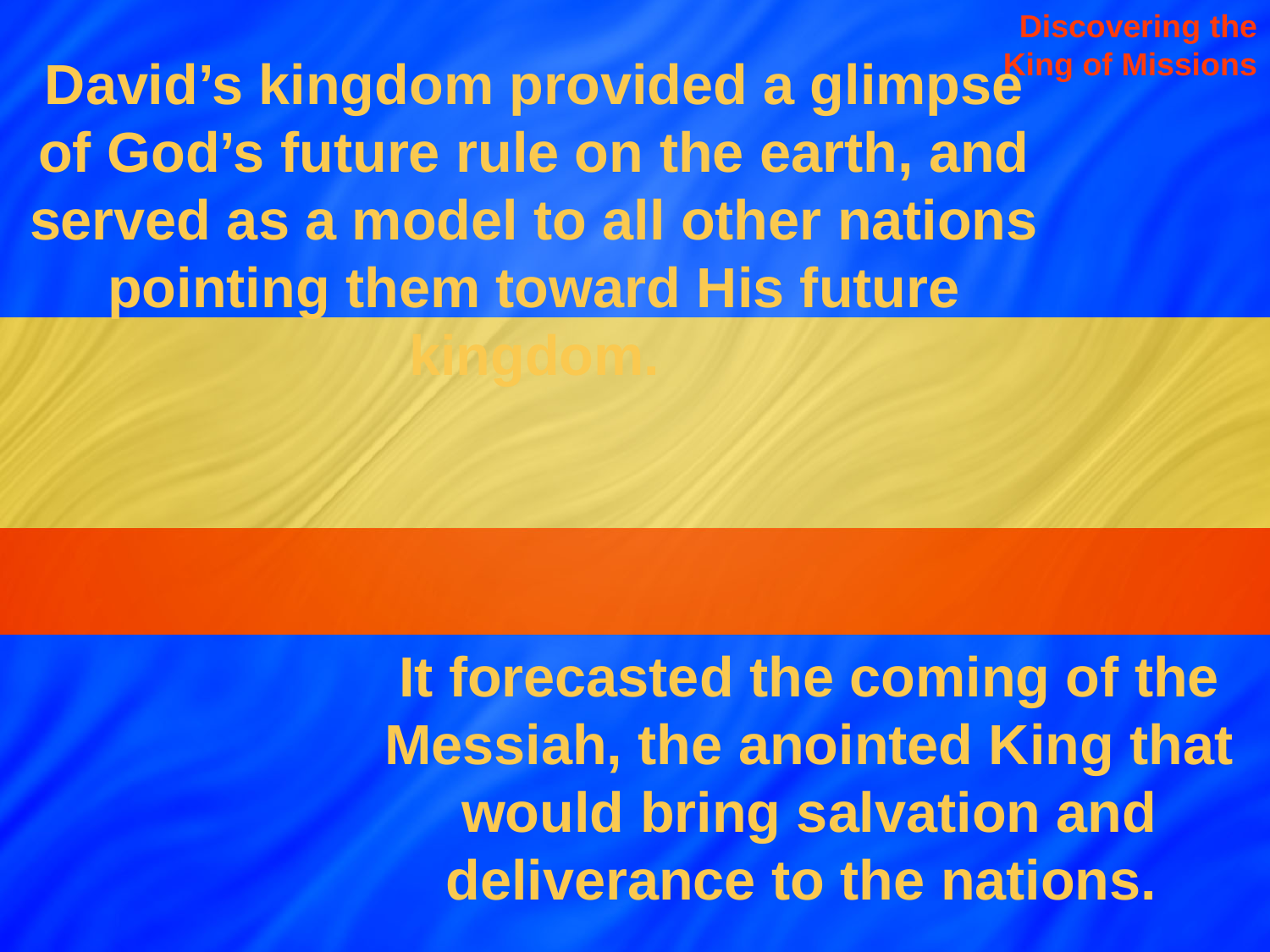

Discovering the King of Missions
David’s kingdom provided a glimpse of God’s future rule on the earth, and served as a model to all other nations pointing them toward His future kingdom.
It forecasted the coming of the Messiah, the anointed King that would bring salvation and deliverance to the nations.